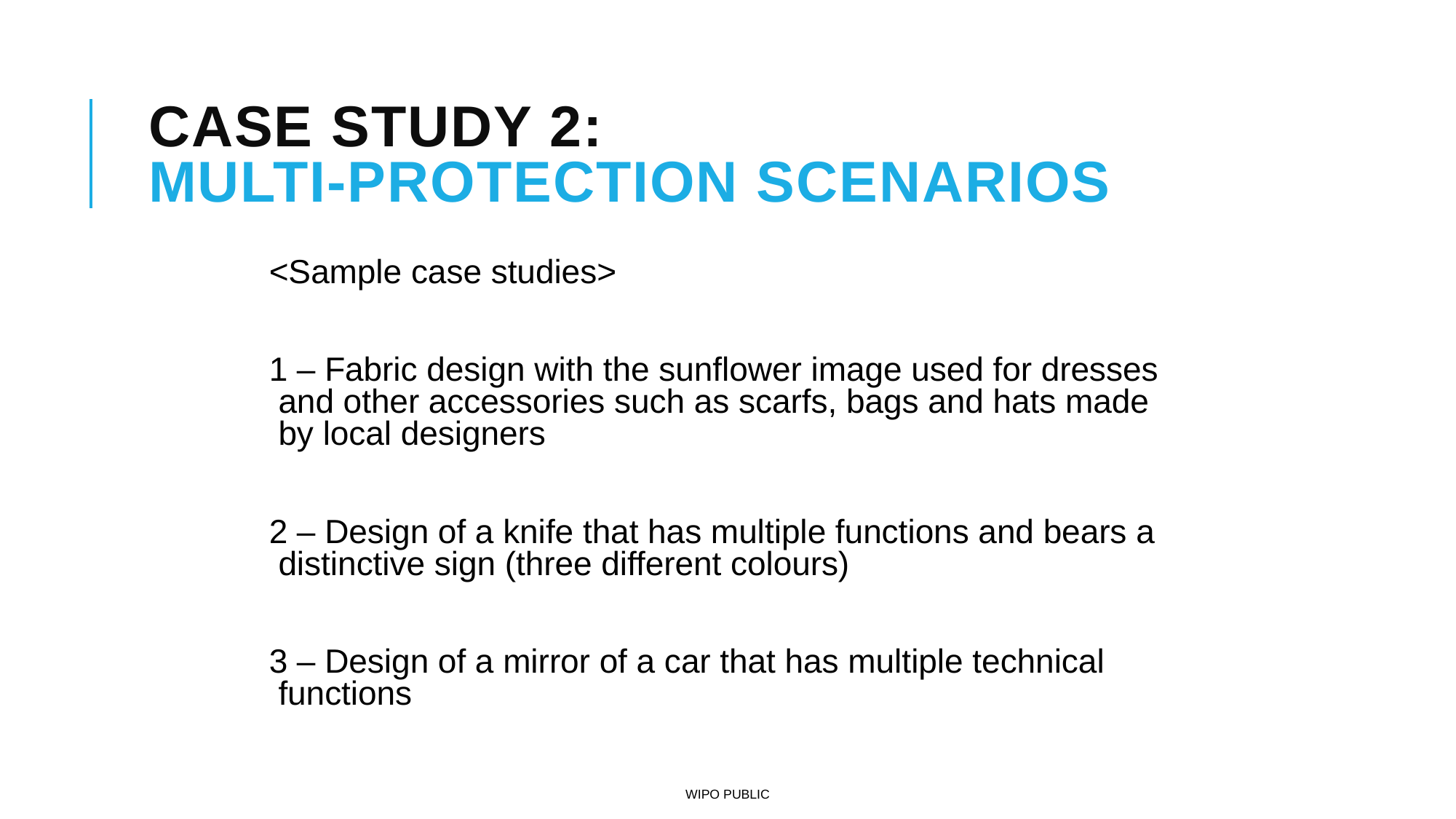

# Case Study 2: Multi-protection scenarios
<Sample case studies>

1 – Fabric design with the sunflower image used for dresses and other accessories such as scarfs, bags and hats made by local designers

2 – Design of a knife that has multiple functions and bears a distinctive sign (three different colours)

3 – Design of a mirror of a car that has multiple technical functions